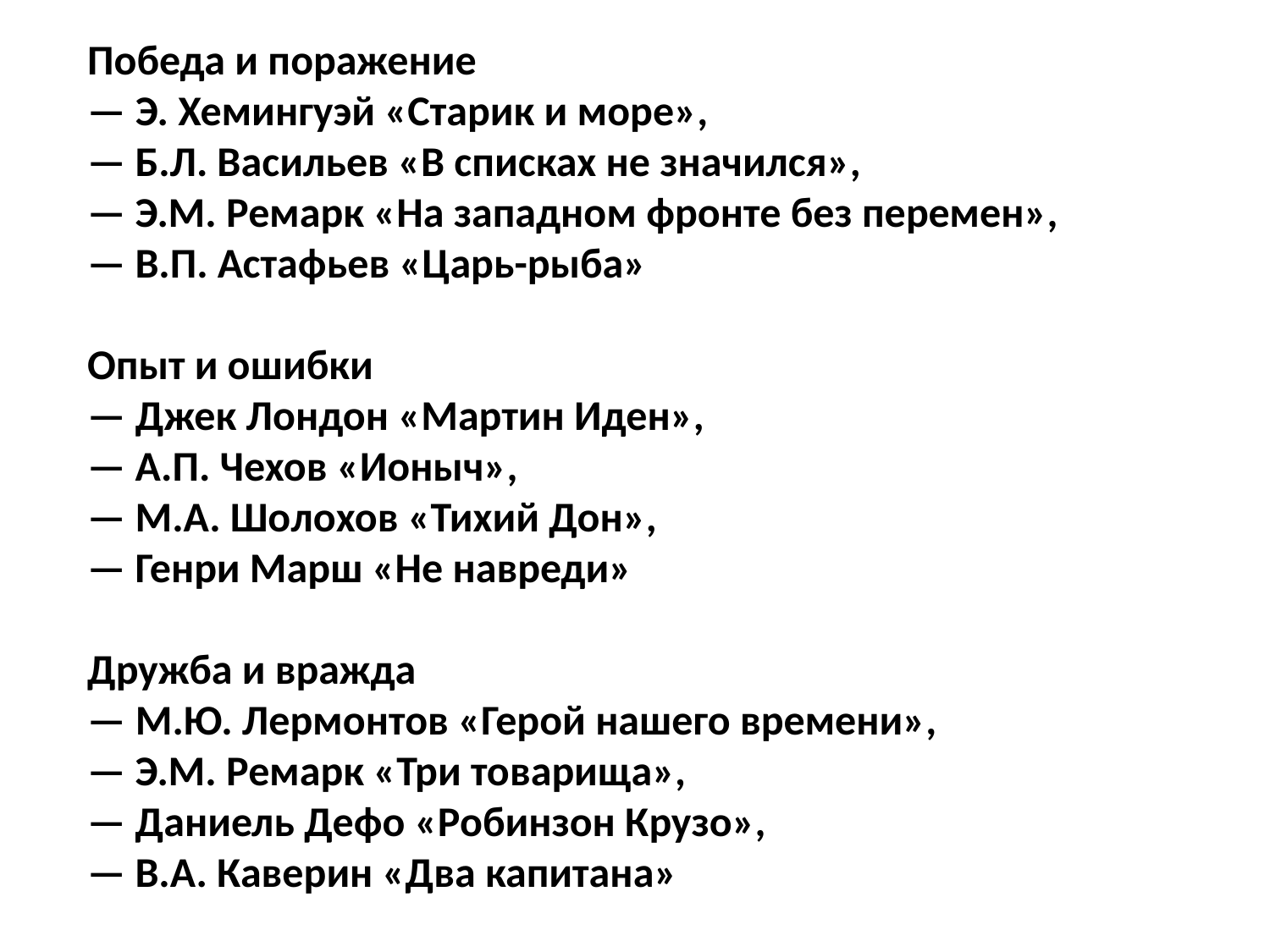

Победа и поражение
— Э. Хемингуэй «Старик и море», 
— Б.Л. Васильев «В списках не значился», 
— Э.М. Ремарк «На западном фронте без перемен», 
— В.П. Астафьев «Царь-рыба»

Опыт и ошибки
— Джек Лондон «Мартин Иден», 
— А.П. Чехов «Ионыч», 
— М.А. Шолохов «Тихий Дон», 
— Генри Марш «Не навреди»

Дружба и вражда
— М.Ю. Лермонтов «Герой нашего времени», 
— Э.М. Ремарк «Три товарища», 
— Даниель Дефо «Робинзон Крузо», 
— В.А. Каверин «Два капитана»